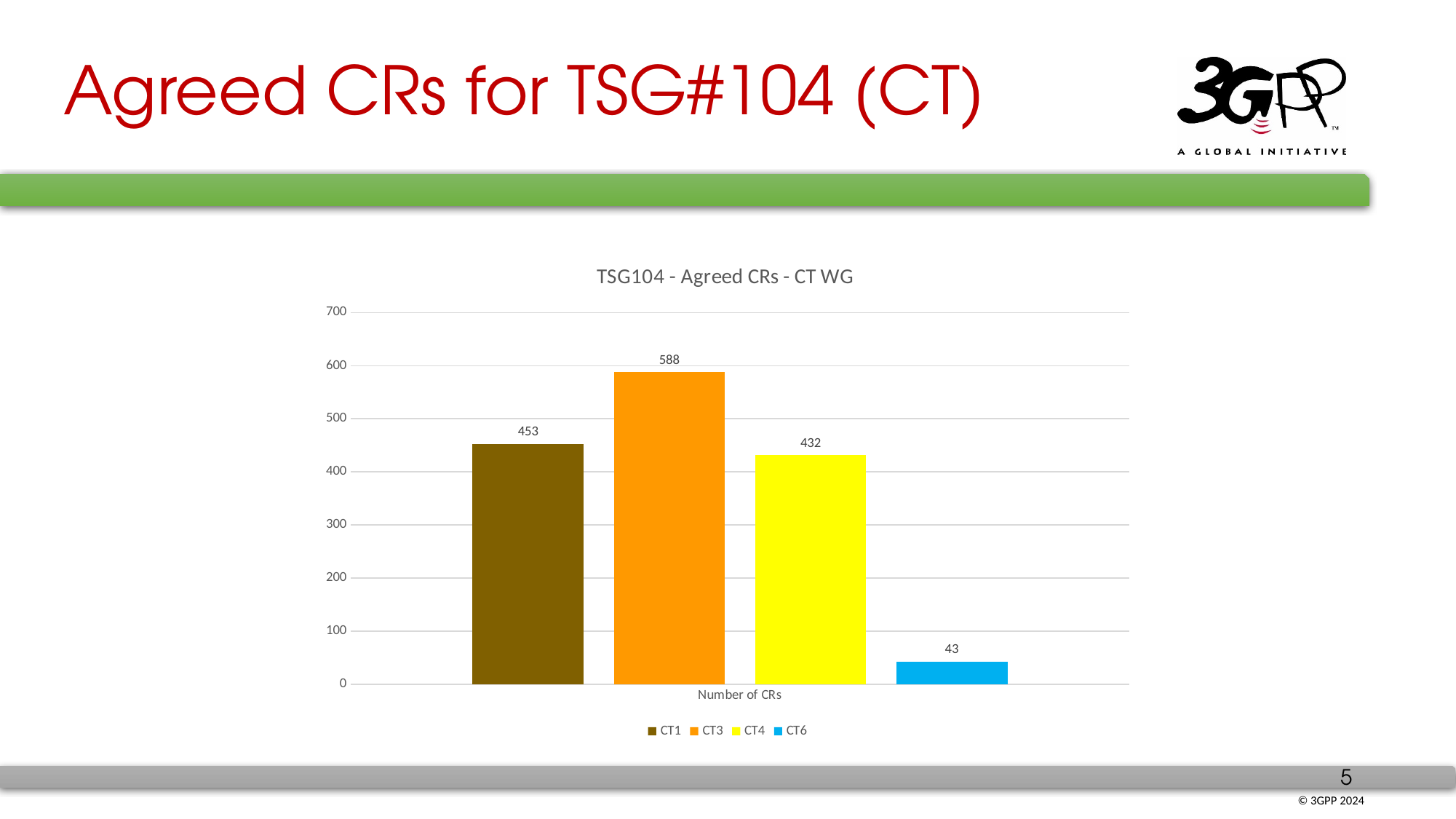

# Agreed CRs for TSG#104 (CT)

### Chart: TSG104 - Agreed CRs - CT WG

| Category | CT1 | CT3 | CT4 | CT6 |
|---|---|---|---|---|
| Number of CRs | 453.0 | 588.0 | 432.0 | 43.0 |